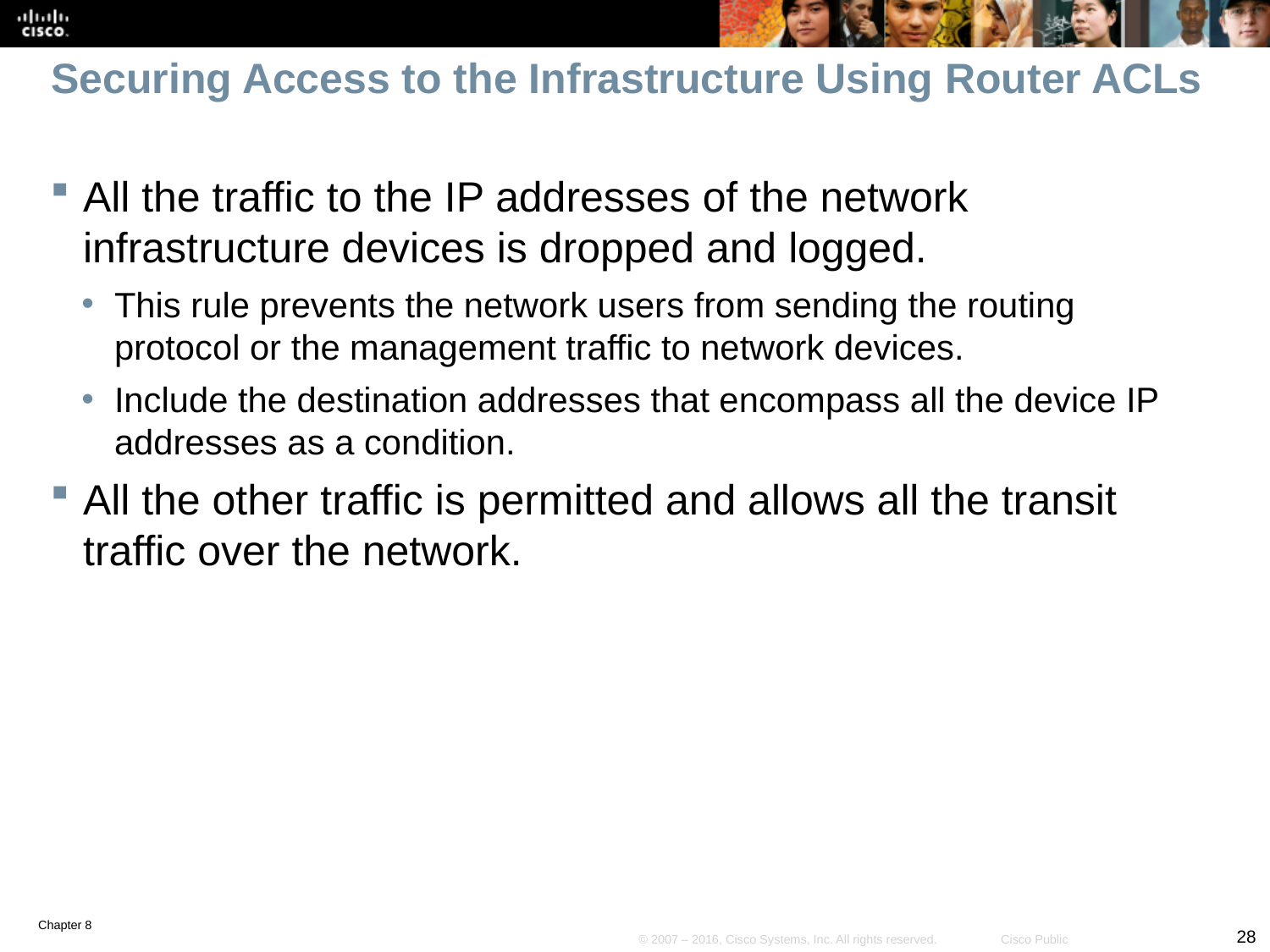

# Securing Access to the Infrastructure Using Router ACLs
All the traffic to the IP addresses of the network infrastructure devices is dropped and logged.
This rule prevents the network users from sending the routing protocol or the management traffic to network devices.
Include the destination addresses that encompass all the device IP addresses as a condition.
All the other traffic is permitted and allows all the transit traffic over the network.